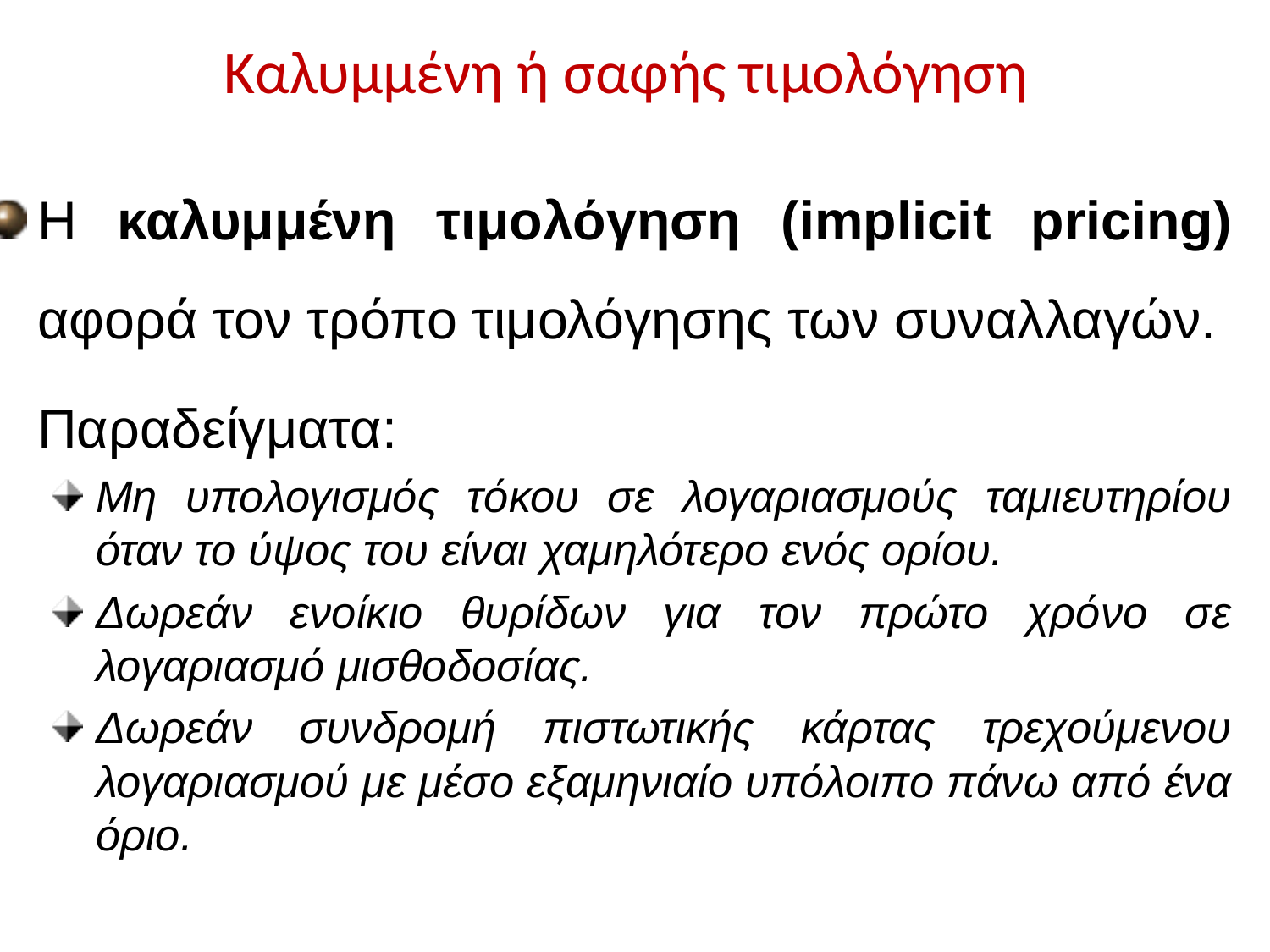

# Καλυμμένη ή σαφής τιμολόγηση
H καλυμμένη τιμολόγηση (implicit pricing) αφορά τον τρόπο τιμολόγησης των συναλλαγών.
	Παραδείγματα:
Μη υπολογισμός τόκου σε λογαριασμούς ταμιευτηρίου όταν το ύψος του είναι χαμηλότερο ενός ορίου.
Δωρεάν ενοίκιο θυρίδων για τον πρώτο χρόνο σε λογαριασμό μισθοδοσίας.
Δωρεάν συνδρομή πιστωτικής κάρτας τρεχούμενου λογαριασμού με μέσο εξαμηνιαίο υπόλοιπο πάνω από ένα όριο.